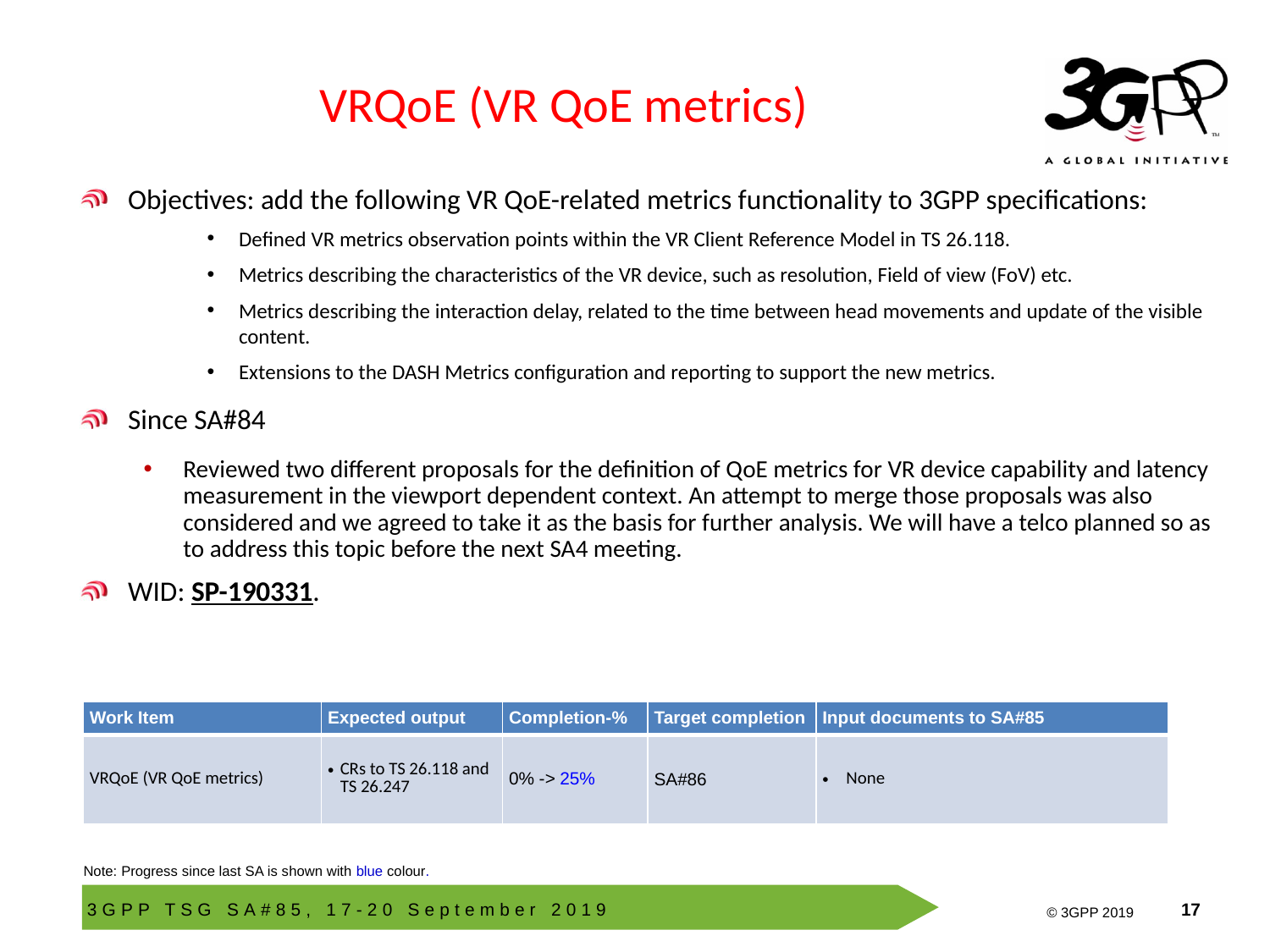

# VRQoE (VR QoE metrics)
Objectives: add the following VR QoE-related metrics functionality to 3GPP specifications:
Defined VR metrics observation points within the VR Client Reference Model in TS 26.118.
Metrics describing the characteristics of the VR device, such as resolution, Field of view (FoV) etc.
Metrics describing the interaction delay, related to the time between head movements and update of the visible content.
Extensions to the DASH Metrics configuration and reporting to support the new metrics.
Since SA#84
Reviewed two different proposals for the definition of QoE metrics for VR device capability and latency measurement in the viewport dependent context. An attempt to merge those proposals was also considered and we agreed to take it as the basis for further analysis. We will have a telco planned so as to address this topic before the next SA4 meeting.
WID: SP-190331.

| Work Item | Expected output | Completion-% | Target completion | Input documents to SA#85 |
| --- | --- | --- | --- | --- |
| VRQoE (VR QoE metrics) | CRs to TS 26.118 and TS 26.247 | 0% -> 25% | SA#86 | None |
Note: Progress since last SA is shown with blue colour.